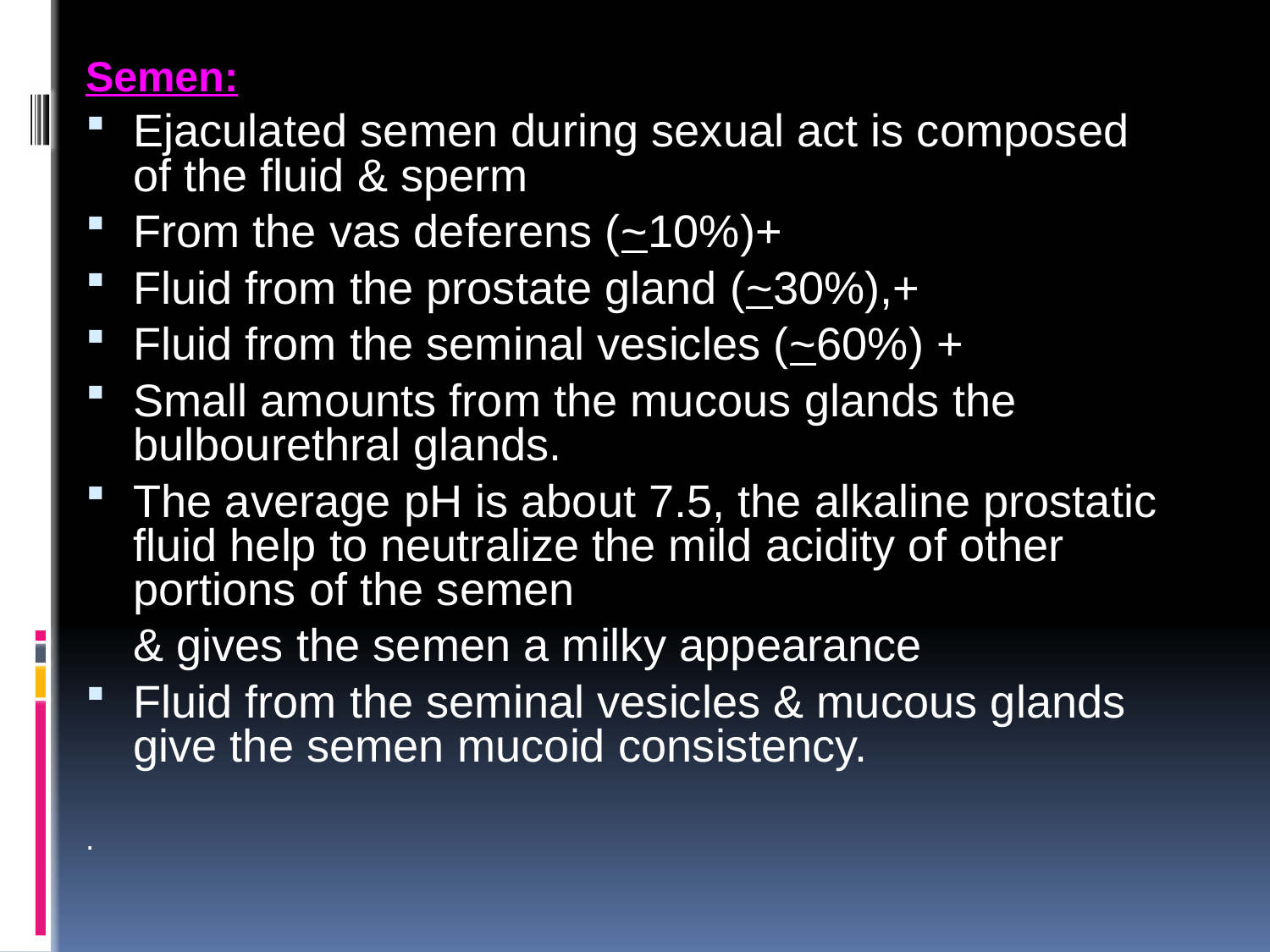

Semen:
Ejaculated semen during sexual act is composed of the fluid & sperm
From the vas deferens (~10%)+
Fluid from the prostate gland (~30%),+
Fluid from the seminal vesicles (~60%) +
Small amounts from the mucous glands the bulbourethral glands.
The average pH is about 7.5, the alkaline prostatic fluid help to neutralize the mild acidity of other portions of the semen
	& gives the semen a milky appearance
Fluid from the seminal vesicles & mucous glands give the semen mucoid consistency.

.